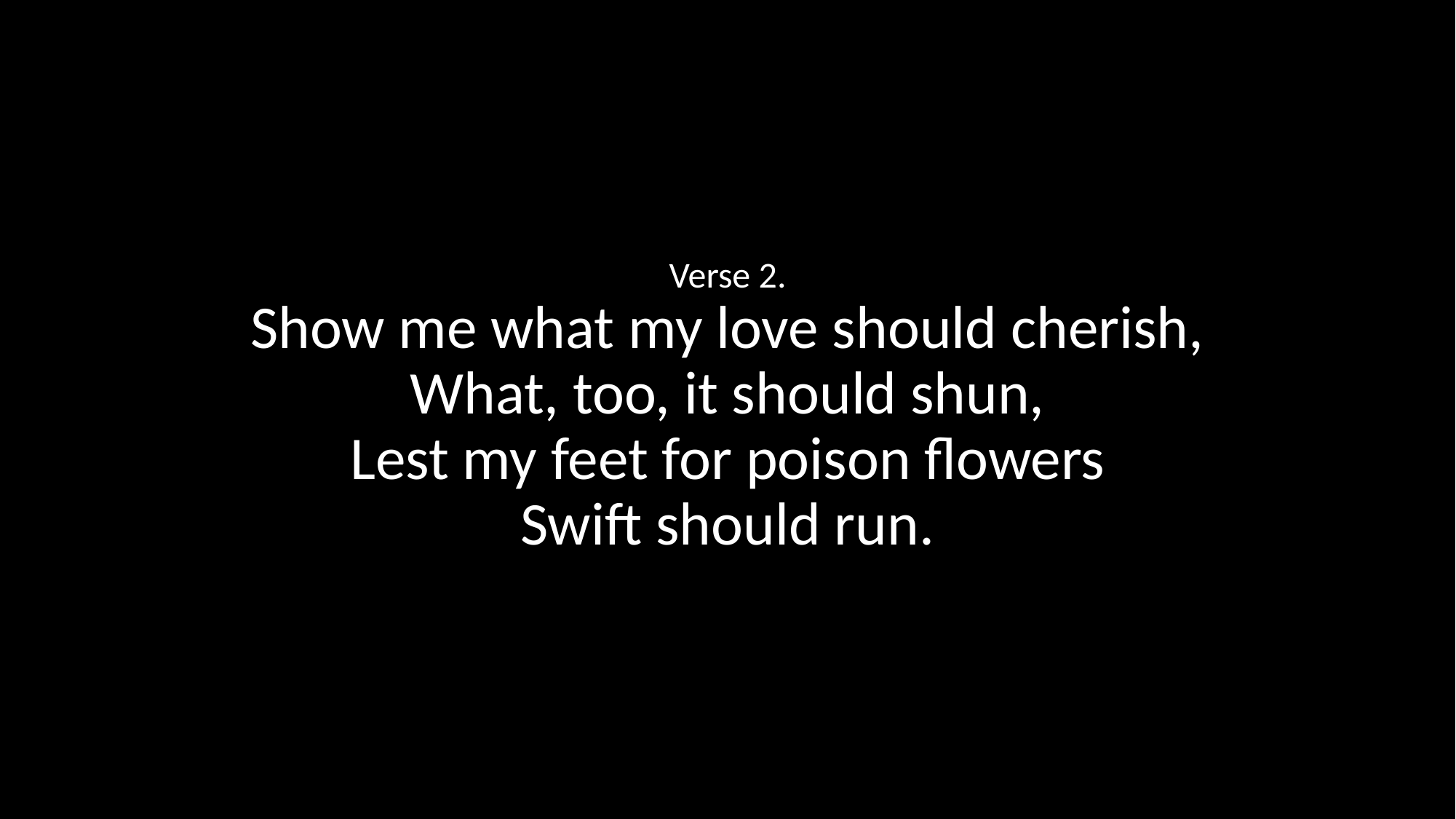

Verse 2.
Show me what my love should cherish,
What, too, it should shun,
Lest my feet for poison flowers
Swift should run.